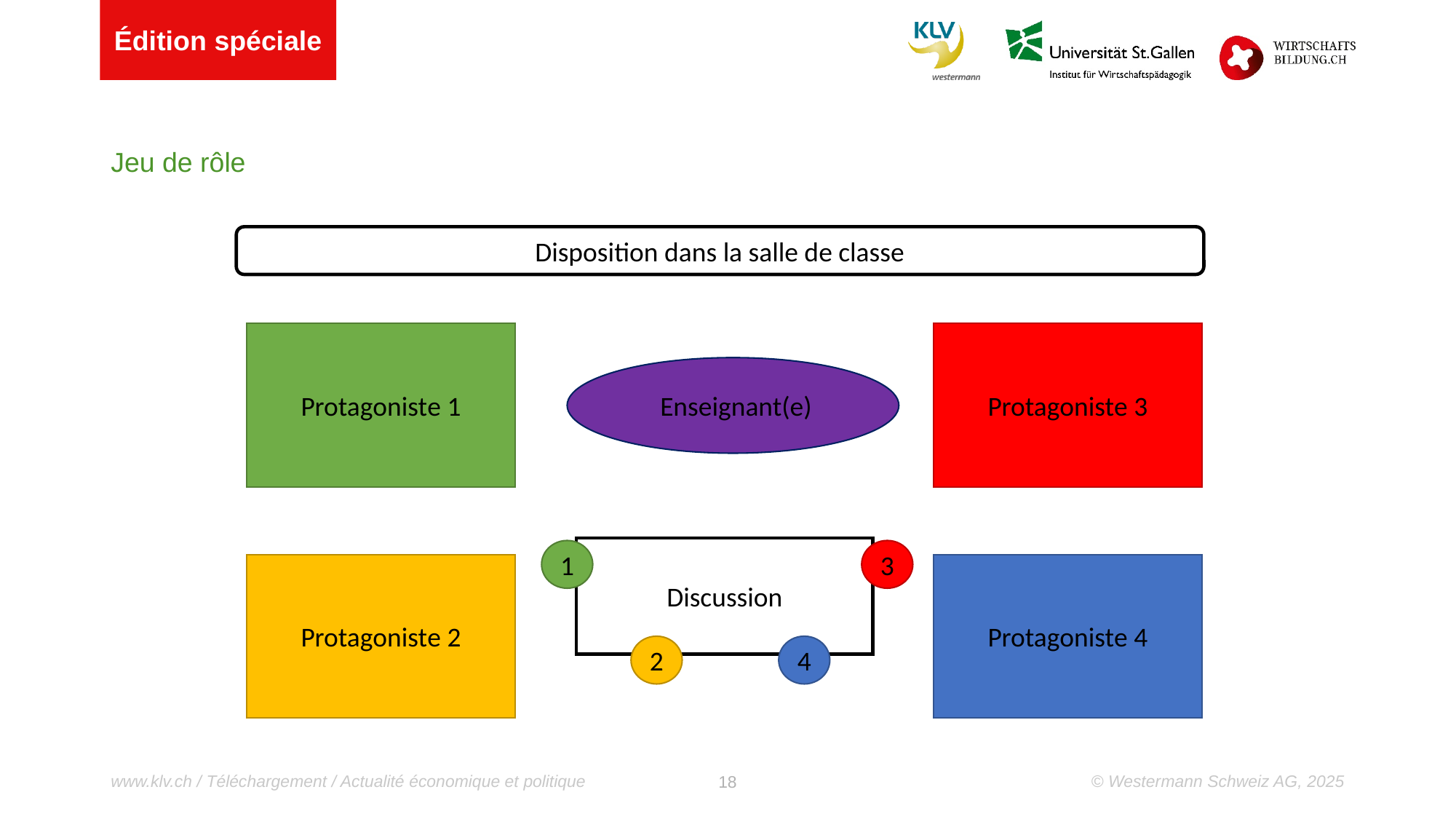

Jeu de rôle

Disposition dans la salle de classe
Protagoniste 1
Protagoniste 3
 Enseignant(e)
Discussion
1
3
Protagoniste 2
Protagoniste 4
2
4
www.klv.ch / Téléchargement / Actualité économique et politique
© Westermann Schweiz AG, 2025
18